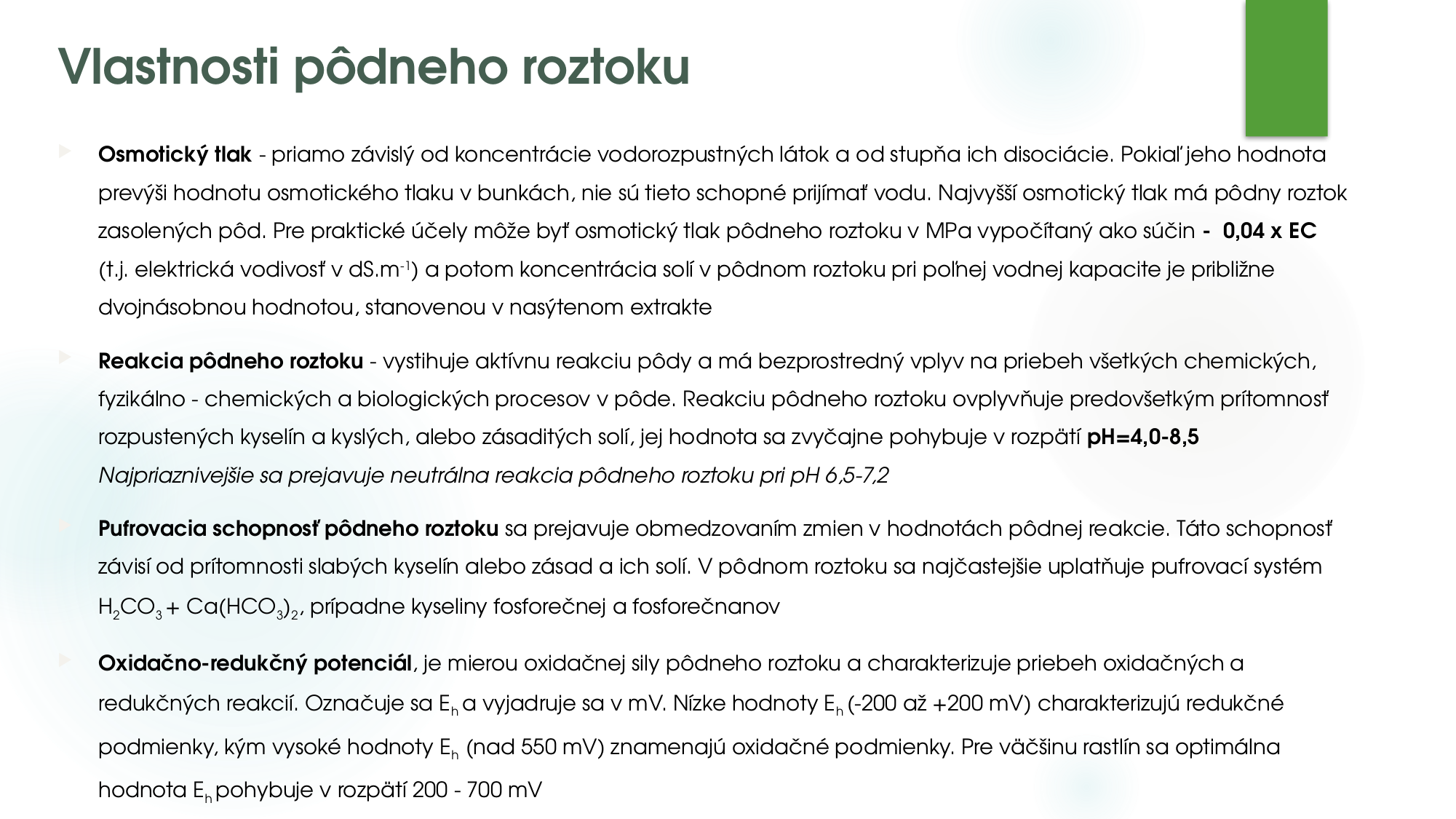

# Vlastnosti pôdneho roztoku
Osmotický tlak - priamo závislý od koncentrácie vodorozpustných látok a od stupňa ich disociácie. Pokiaľ jeho hodnota prevýši hodnotu osmotického tlaku v bunkách, nie sú tieto schopné prijímať vodu. Najvyšší osmotický tlak má pôdny roztok zasolených pôd. Pre praktické účely môže byť osmotický tlak pôdneho roztoku v MPa vypočítaný ako súčin -  0,04 x EC  (t.j. elektrická vodivosť v dS.m-1) a potom koncentrácia solí v pôdnom roztoku pri poľnej vodnej kapacite je približne dvojnásobnou hodnotou, stanovenou v nasýtenom extrakte
Reakcia pôdneho roztoku - vystihuje aktívnu reakciu pôdy a má bezprostredný vplyv na priebeh všetkých chemických, fyzikálno - chemických a biologických procesov v pôde. Reakciu pôdneho roztoku ovplyvňuje predovšetkým prítomnosť rozpustených kyselín a kyslých, alebo zásaditých solí, jej hodnota sa zvyčajne pohybuje v rozpätí pH=4,0-8,5 Najpriaznivejšie sa prejavuje neutrálna reakcia pôdneho roztoku pri pH 6,5-7,2
Pufrovacia schopnosť pôdneho roztoku sa prejavuje obmedzovaním zmien v hodnotách pôdnej reakcie. Táto schopnosť závisí od prítomnosti slabých kyselín alebo zásad a ich solí. V pôdnom roztoku sa najčastejšie uplatňuje pufrovací systém H2CO3 + Ca(HCO3)2, prípadne kyseliny fosforečnej a fosforečnanov
Oxidačno-redukčný potenciál, je mierou oxidačnej sily pôdneho roztoku a charakterizuje priebeh oxidačných a redukčných reakcií. Označuje sa Eh a vyjadruje sa v mV. Nízke hodnoty Eh (-200 až +200 mV) charakterizujú redukčné podmienky, kým vysoké hodnoty Eh  (nad 550 mV) znamenajú oxidačné podmienky. Pre väčšinu rastlín sa optimálna hodnota Eh pohybuje v rozpätí 200 - 700 mV